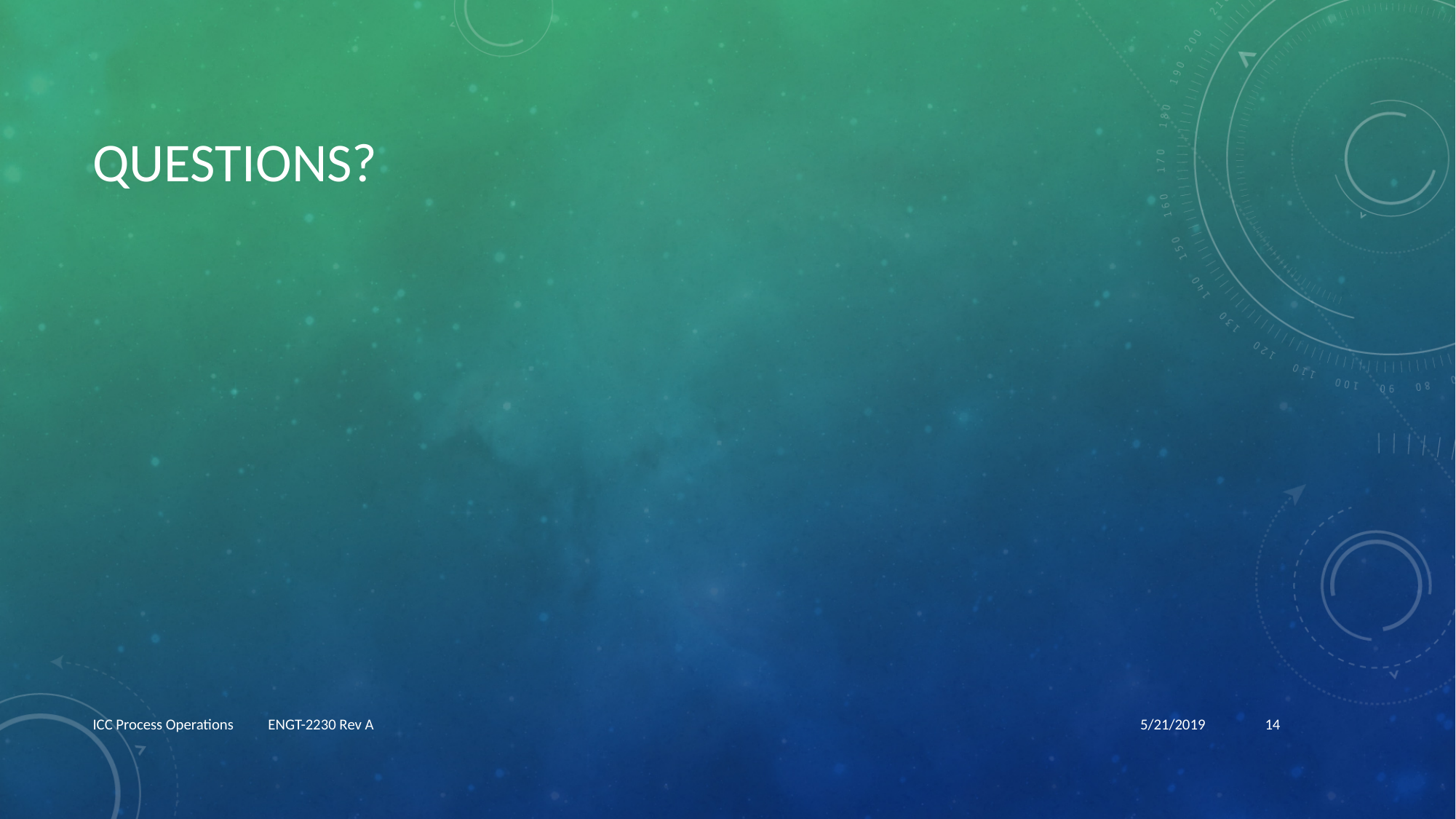

# Questions?

ICC Process Operations          ENGT-2230 Rev A
5/21/2019
14